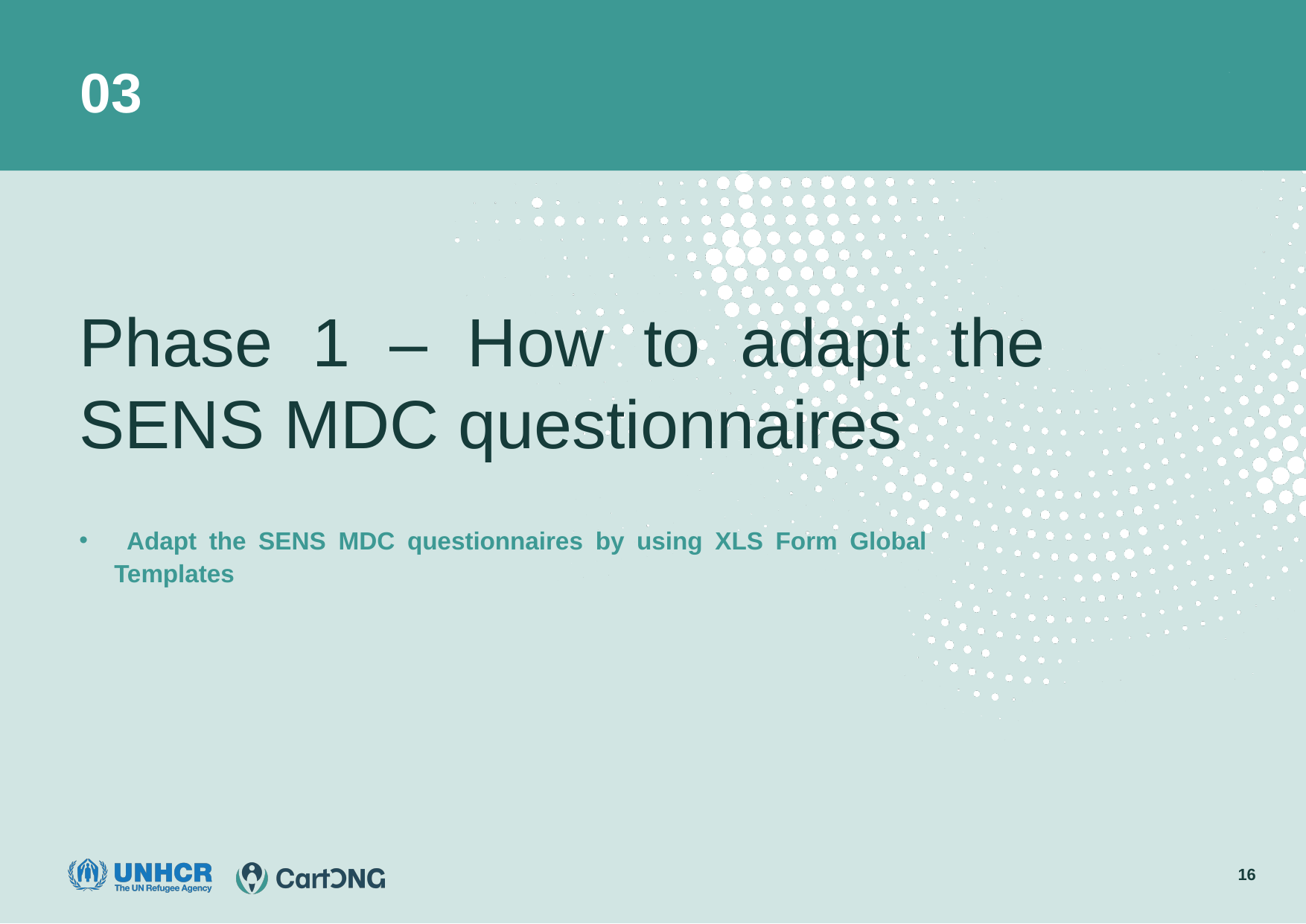

03
Phase 1 – How to adapt the SENS MDC questionnaires

 Adapt the SENS MDC questionnaires by using XLS Form Global Templates

16